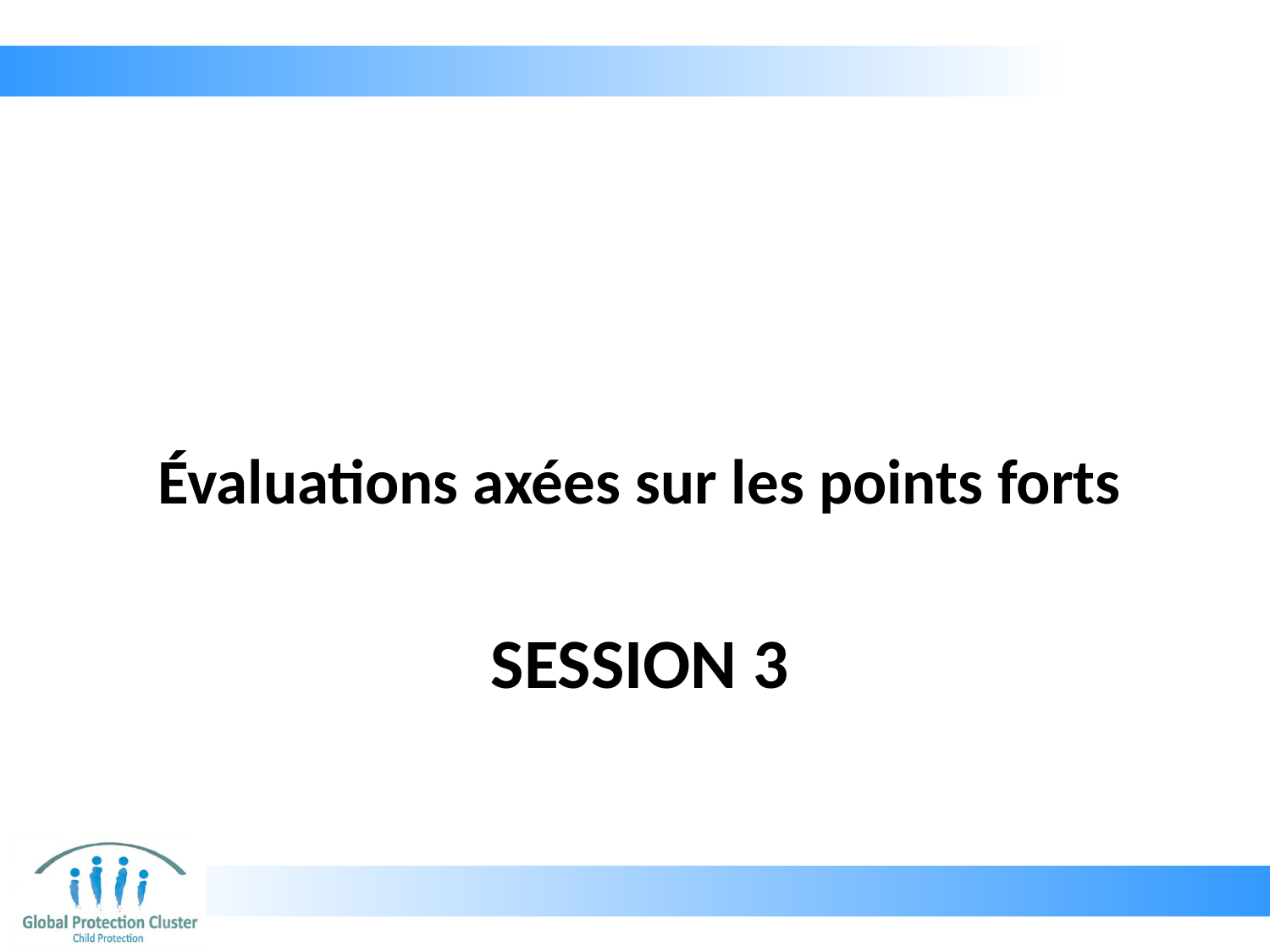

Évaluations axées sur les points forts

# SESSION 3